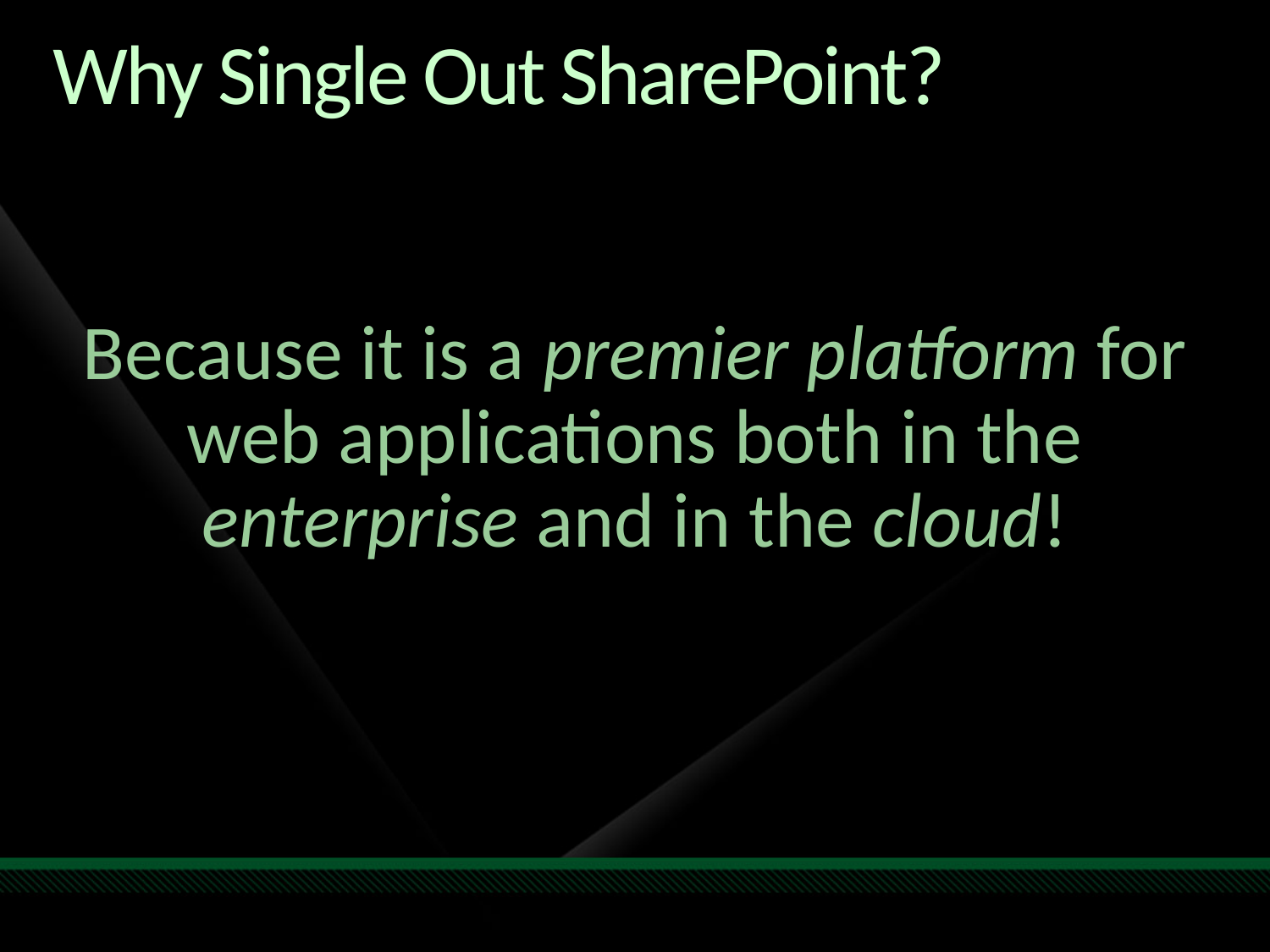

# Why Single Out SharePoint?
Because it is a premier platform for web applications both in the enterprise and in the cloud!